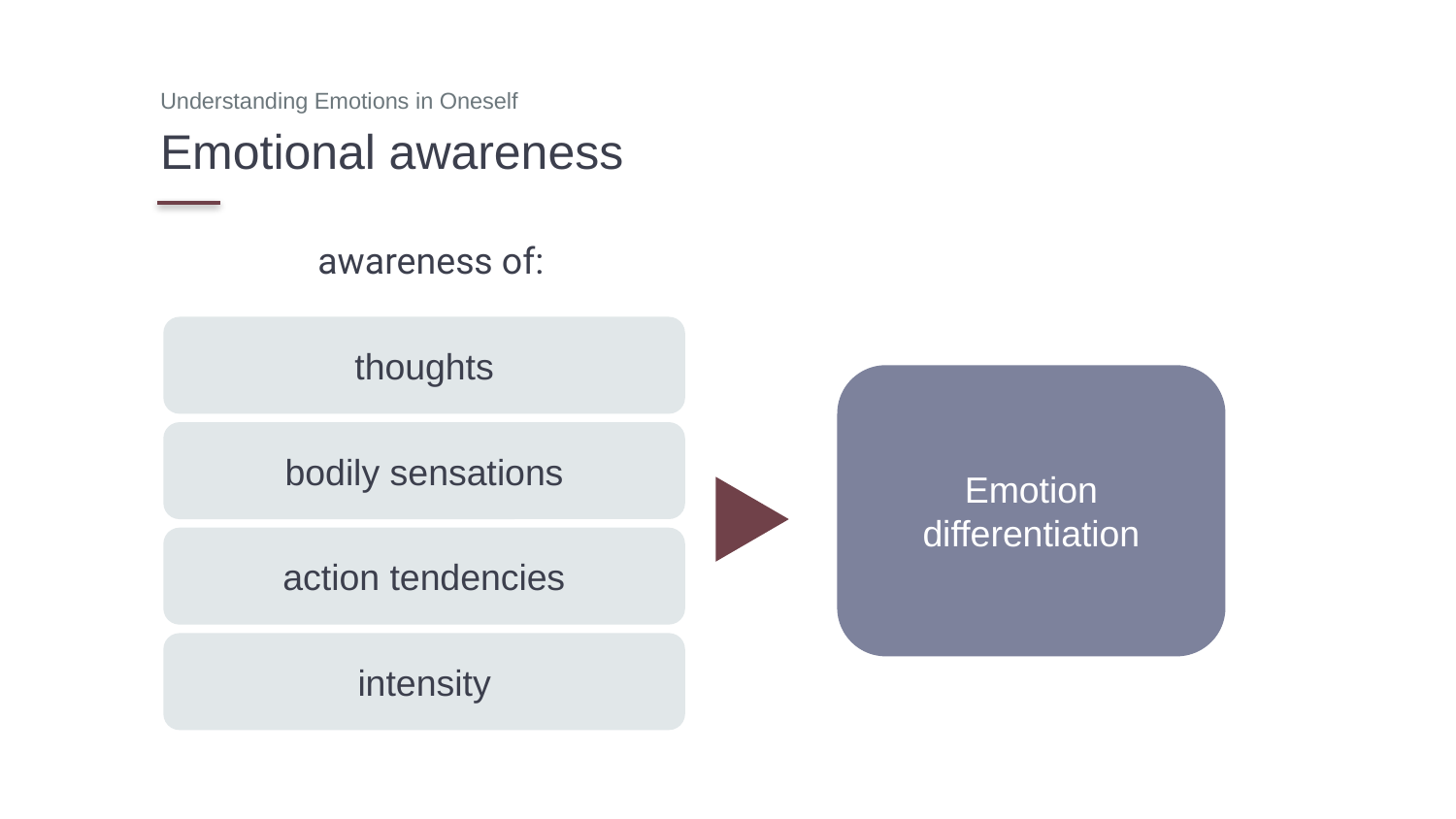

Understanding Emotions in Oneself
# Emotional awareness
awareness of:
thoughts
Emotion differentiation
bodily sensations

action tendencies
intensity